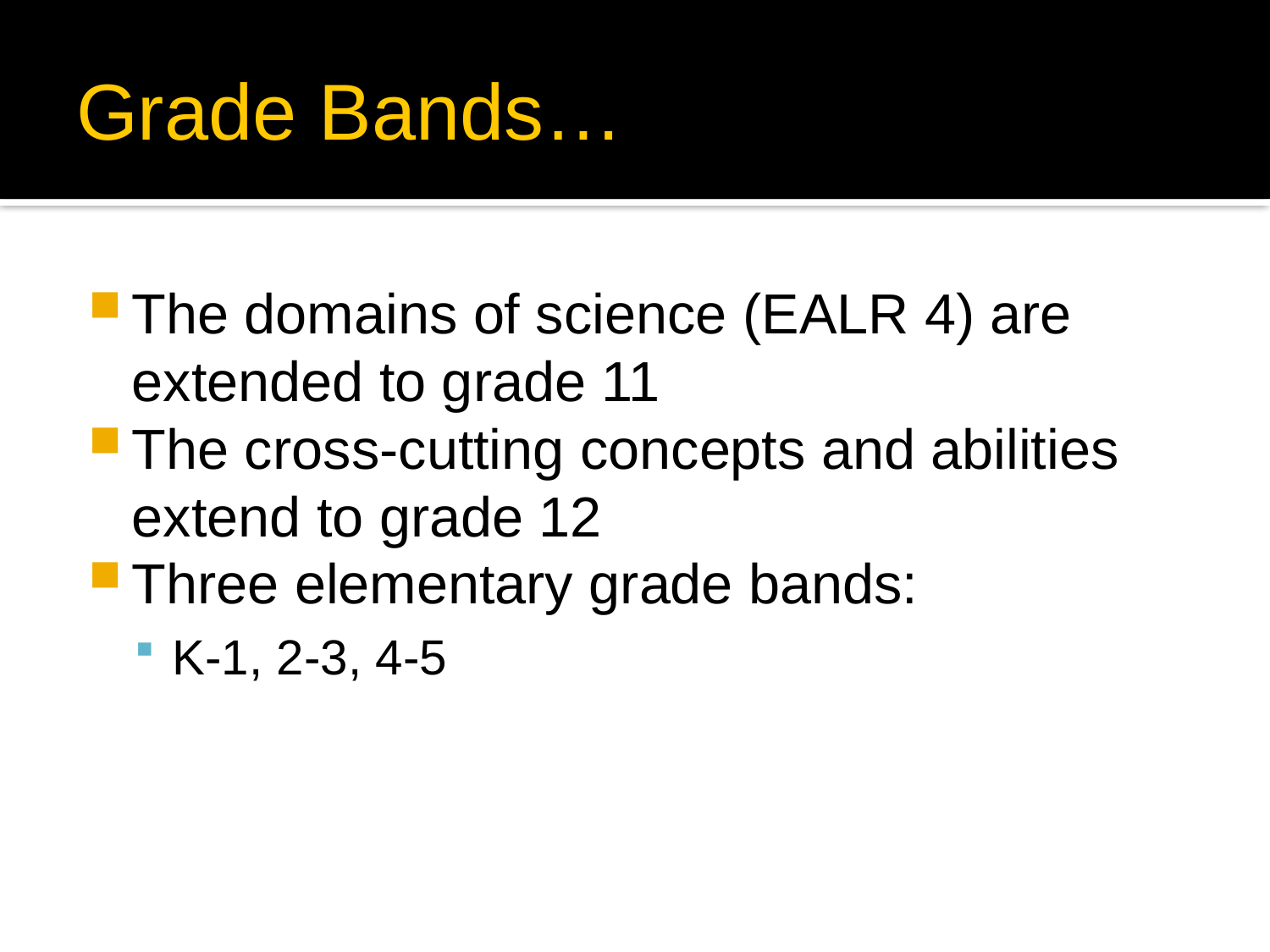

Grade Bands…
The domains of science (EALR 4) are extended to grade 11
The cross-cutting concepts and abilities extend to grade 12
Three elementary grade bands:
K-1, 2-3, 4-5